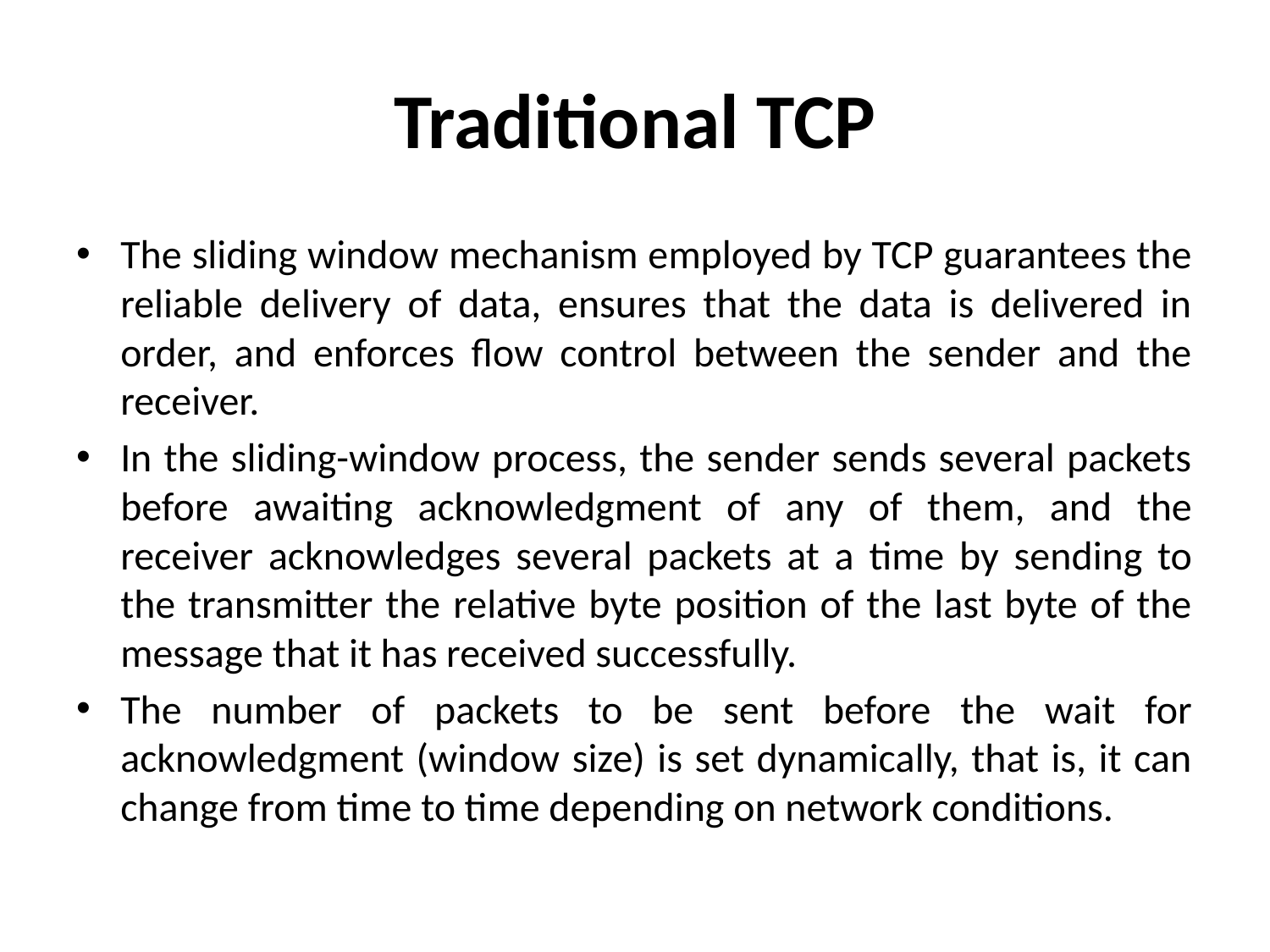

# Traditional TCP
The sliding window mechanism employed by TCP guarantees the reliable delivery of data, ensures that the data is delivered in order, and enforces flow control between the sender and the receiver.
In the sliding-window process, the sender sends several packets before awaiting acknowledgment of any of them, and the receiver acknowledges several packets at a time by sending to the transmitter the relative byte position of the last byte of the message that it has received successfully.
The number of packets to be sent before the wait for acknowledgment (window size) is set dynamically, that is, it can change from time to time depending on network conditions.